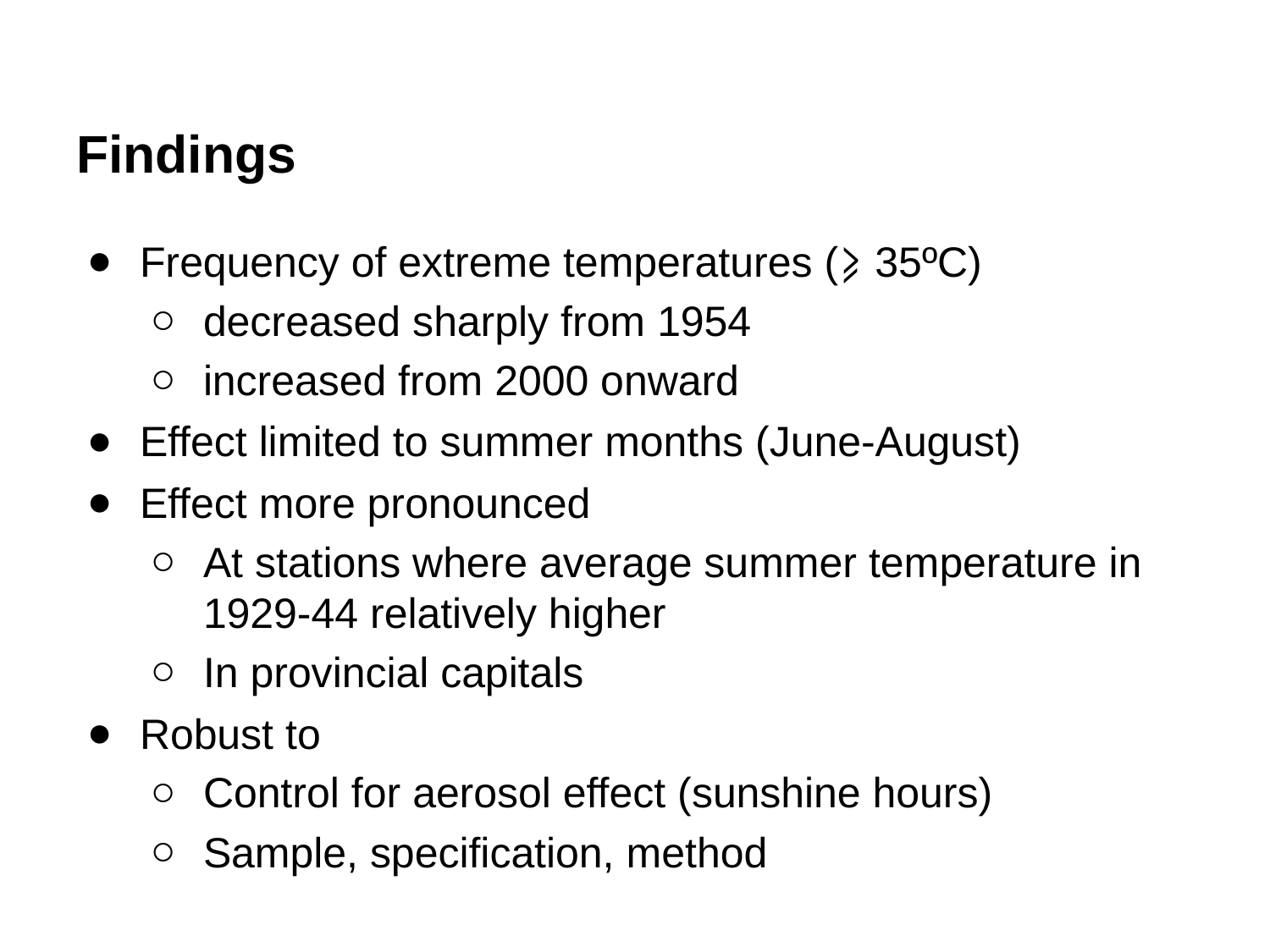

# Findings
Frequency of extreme temperatures (⩾ 35ºC)
decreased sharply from 1954
increased from 2000 onward
Effect limited to summer months (June-August)
Effect more pronounced
At stations where average summer temperature in 1929-44 relatively higher
In provincial capitals
Robust to
Control for aerosol effect (sunshine hours)
Sample, specification, method